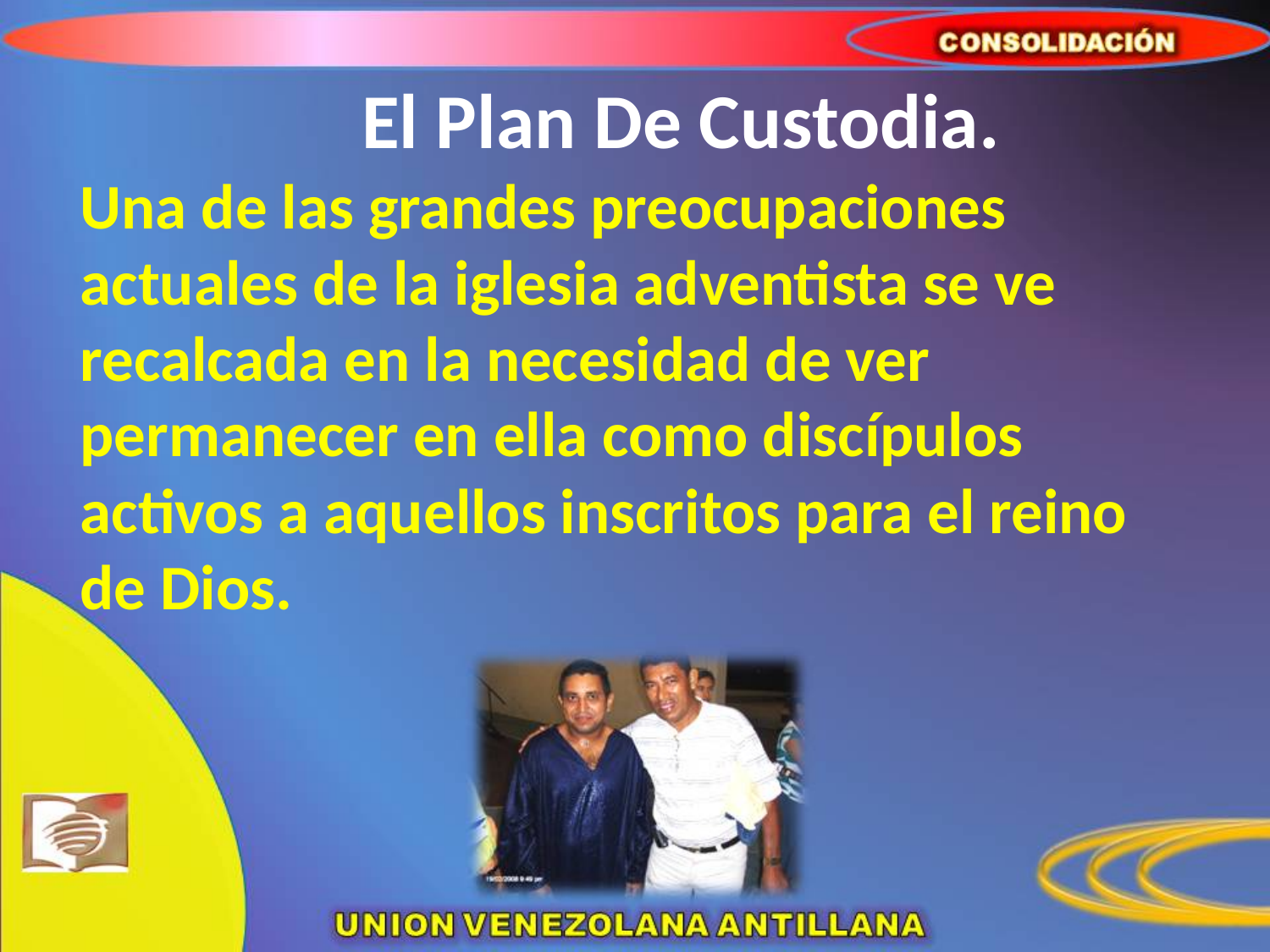

# El Plan De Custodia.
 	Una de las grandes preocupaciones actuales de la iglesia adventista se ve recalcada en la necesidad de ver permanecer en ella como discípulos activos a aquellos inscritos para el reino de Dios.